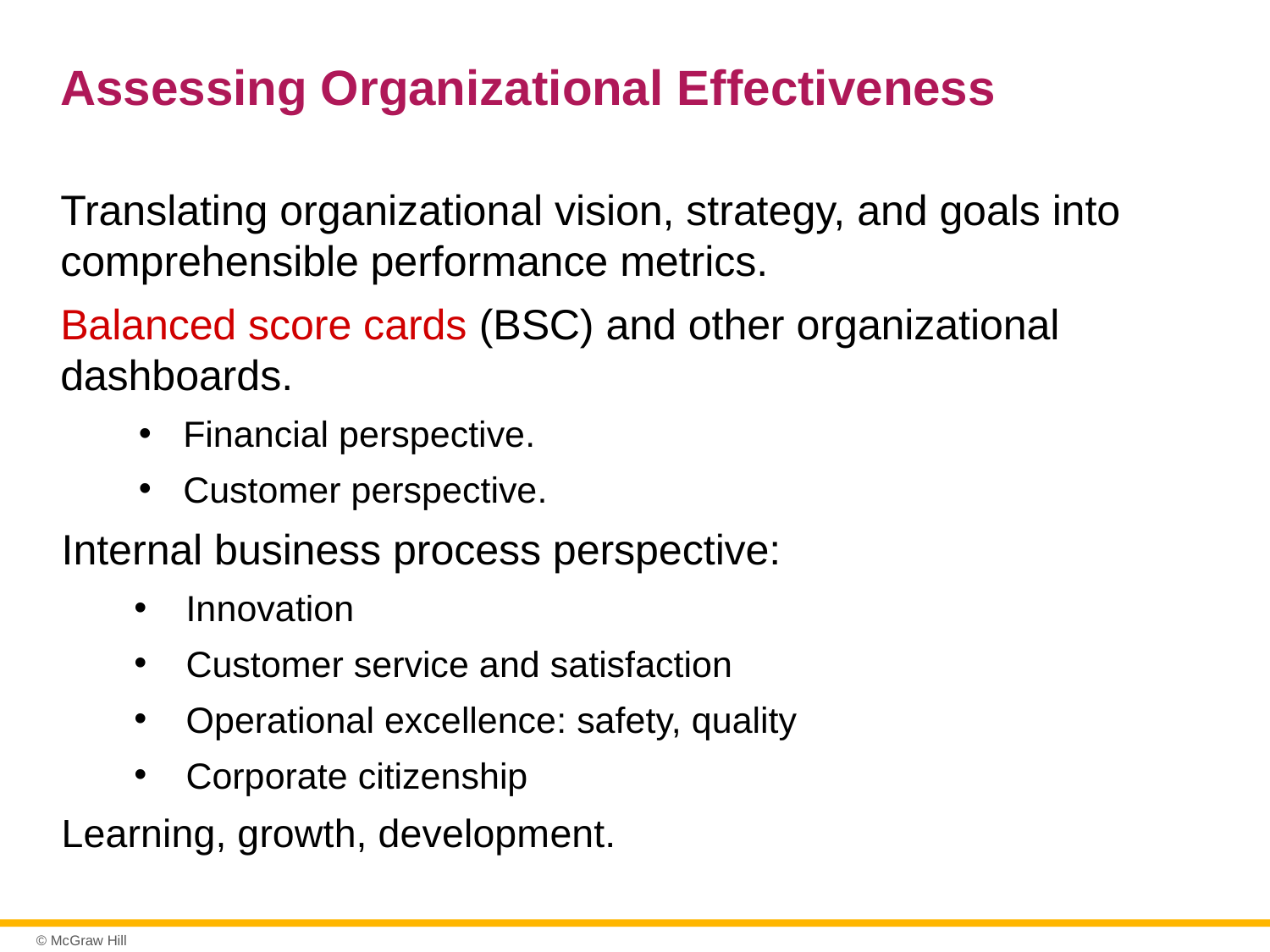

# Assessing Organizational Effectiveness
Translating organizational vision, strategy, and goals into comprehensible performance metrics.
Balanced score cards (BSC) and other organizational dashboards.
Financial perspective.
Customer perspective.
Internal business process perspective:
Innovation
Customer service and satisfaction
Operational excellence: safety, quality
Corporate citizenship
Learning, growth, development.